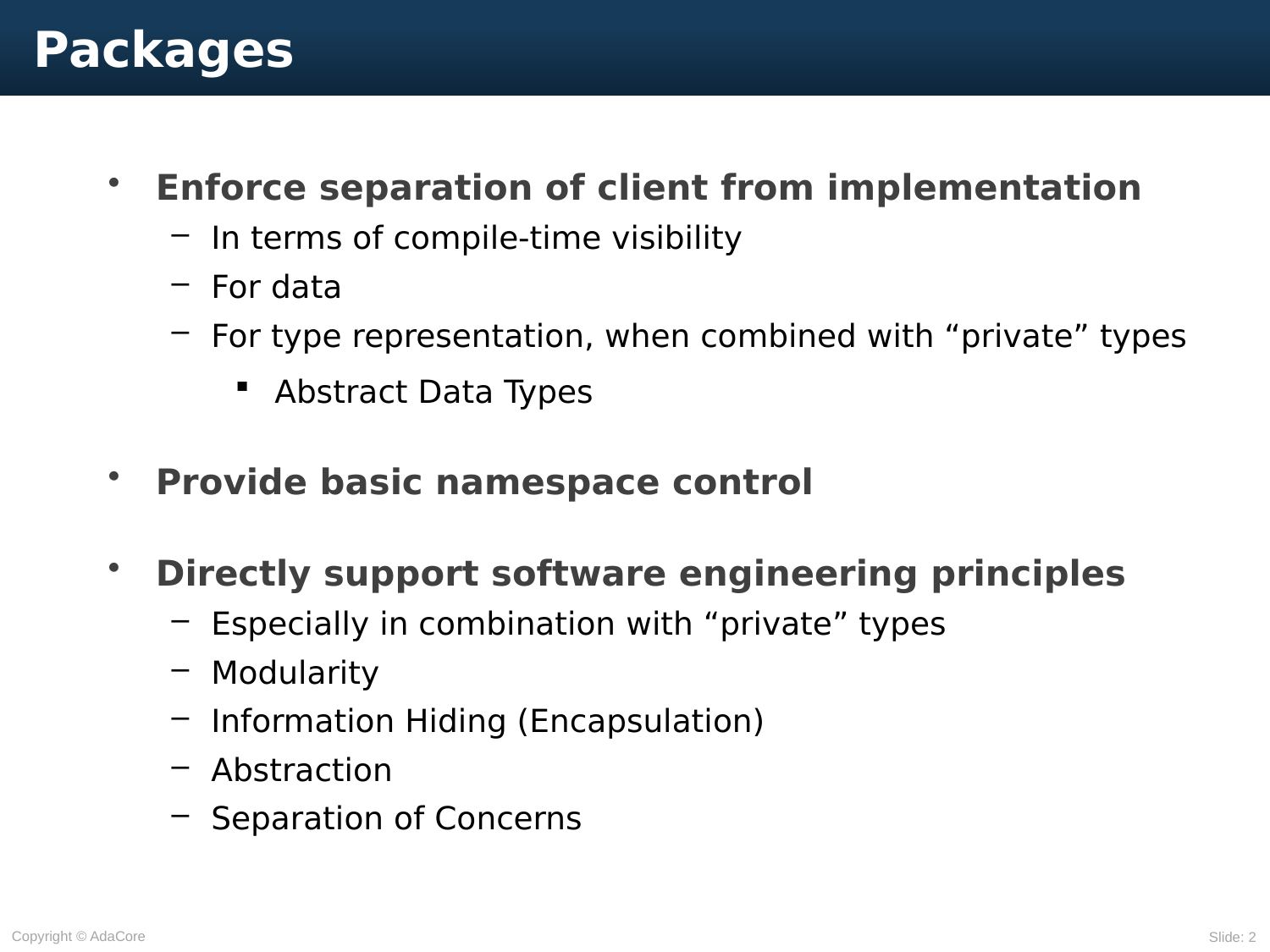

# Packages
Enforce separation of client from implementation
In terms of compile-time visibility
For data
For type representation, when combined with “private” types
Abstract Data Types
Provide basic namespace control
Directly support software engineering principles
Especially in combination with “private” types
Modularity
Information Hiding (Encapsulation)
Abstraction
Separation of Concerns